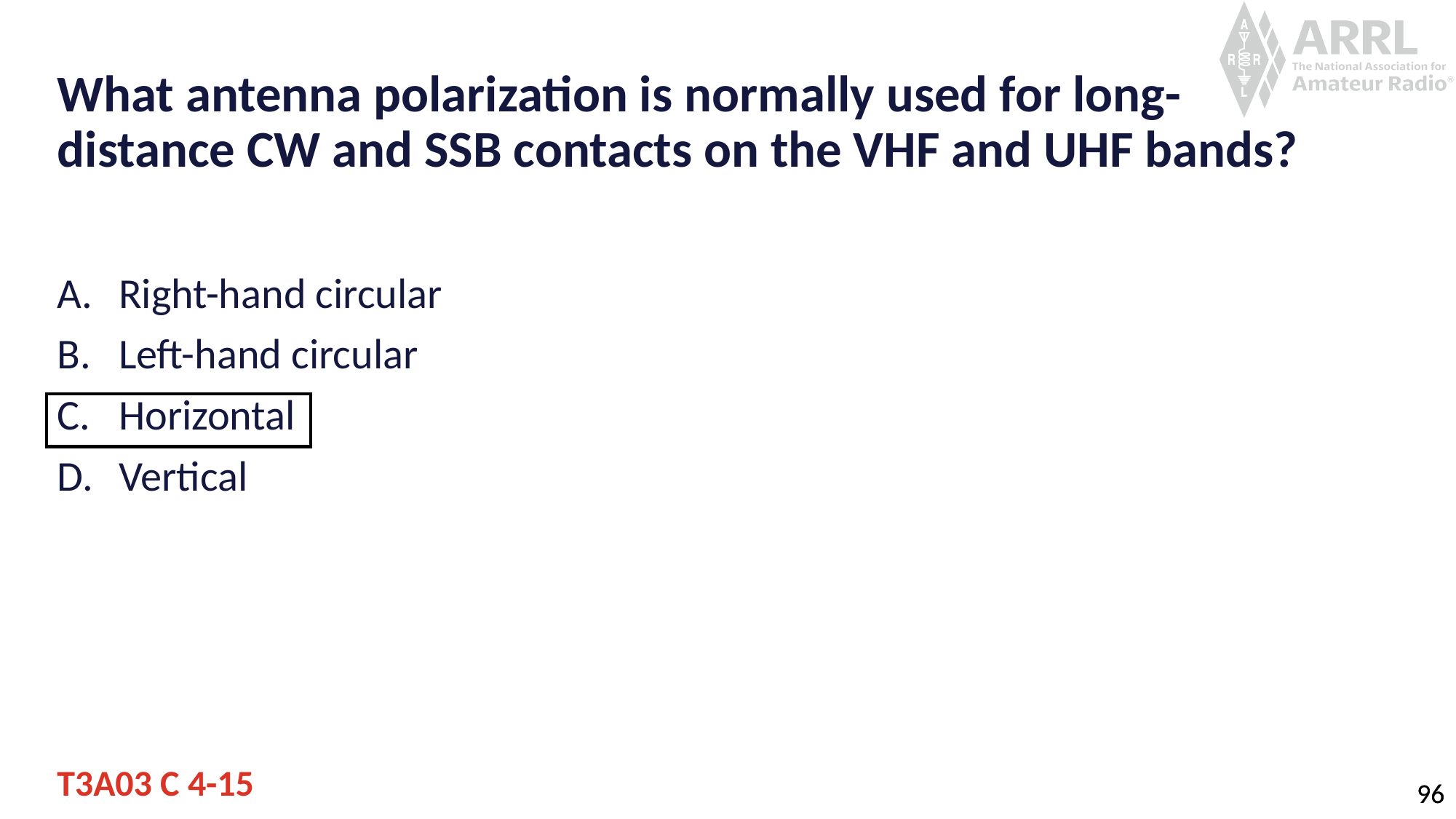

# What antenna polarization is normally used for long-distance CW and SSB contacts on the VHF and UHF bands?
Right-hand circular
Left-hand circular
Horizontal
Vertical

T3A03 C 4-15